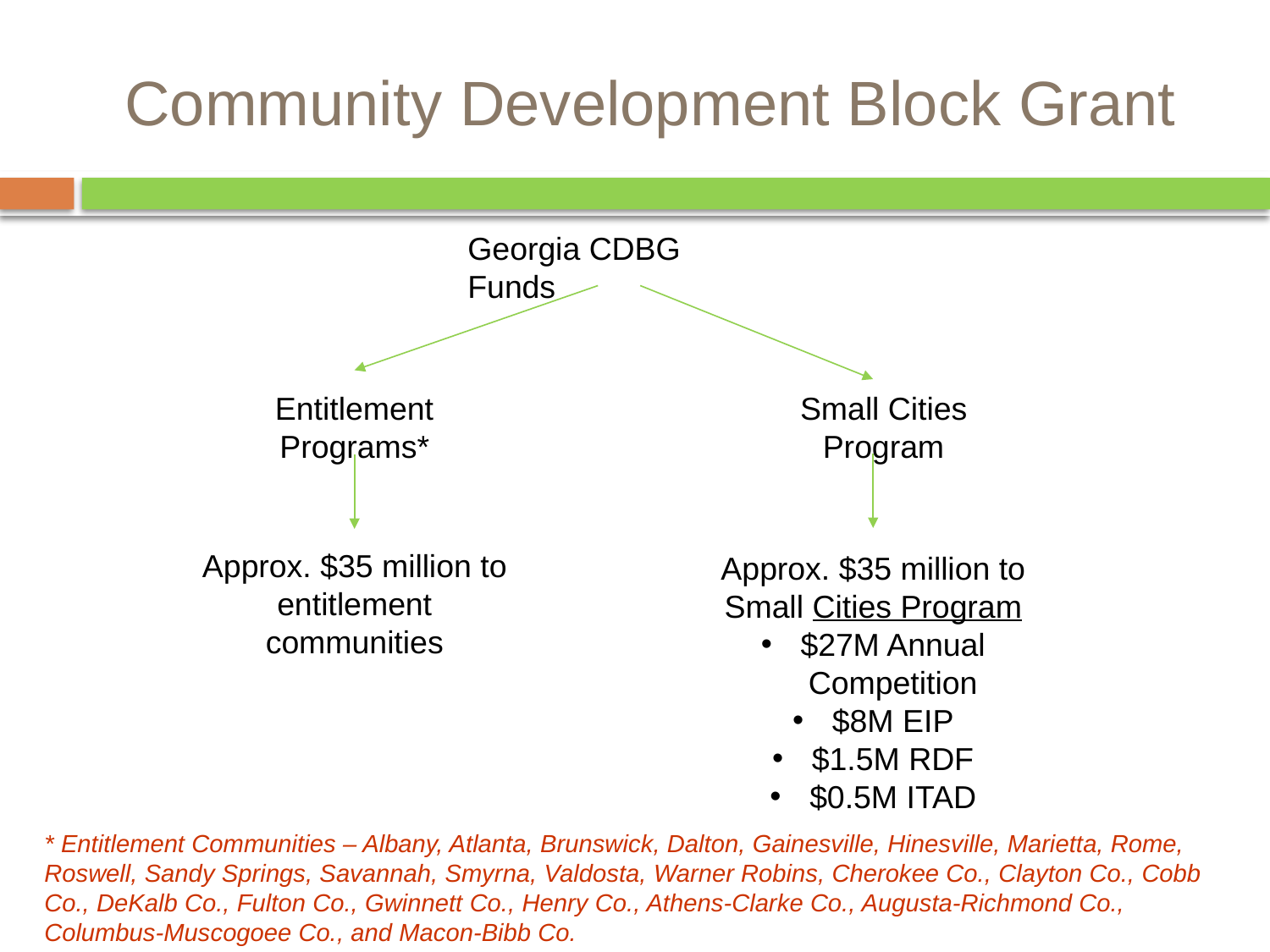

# Community Development Block Grant
Georgia CDBG Funds
Entitlement Programs*
Small Cities Program
Approx. $35 million to entitlement communities
Approx. $35 million to Small Cities Program
$27M Annual Competition
$8M EIP
$1.5M RDF
$0.5M ITAD

* Entitlement Communities – Albany, Atlanta, Brunswick, Dalton, Gainesville, Hinesville, Marietta, Rome, Roswell, Sandy Springs, Savannah, Smyrna, Valdosta, Warner Robins, Cherokee Co., Clayton Co., Cobb Co., DeKalb Co., Fulton Co., Gwinnett Co., Henry Co., Athens-Clarke Co., Augusta-Richmond Co., Columbus-Muscogoee Co., and Macon-Bibb Co.